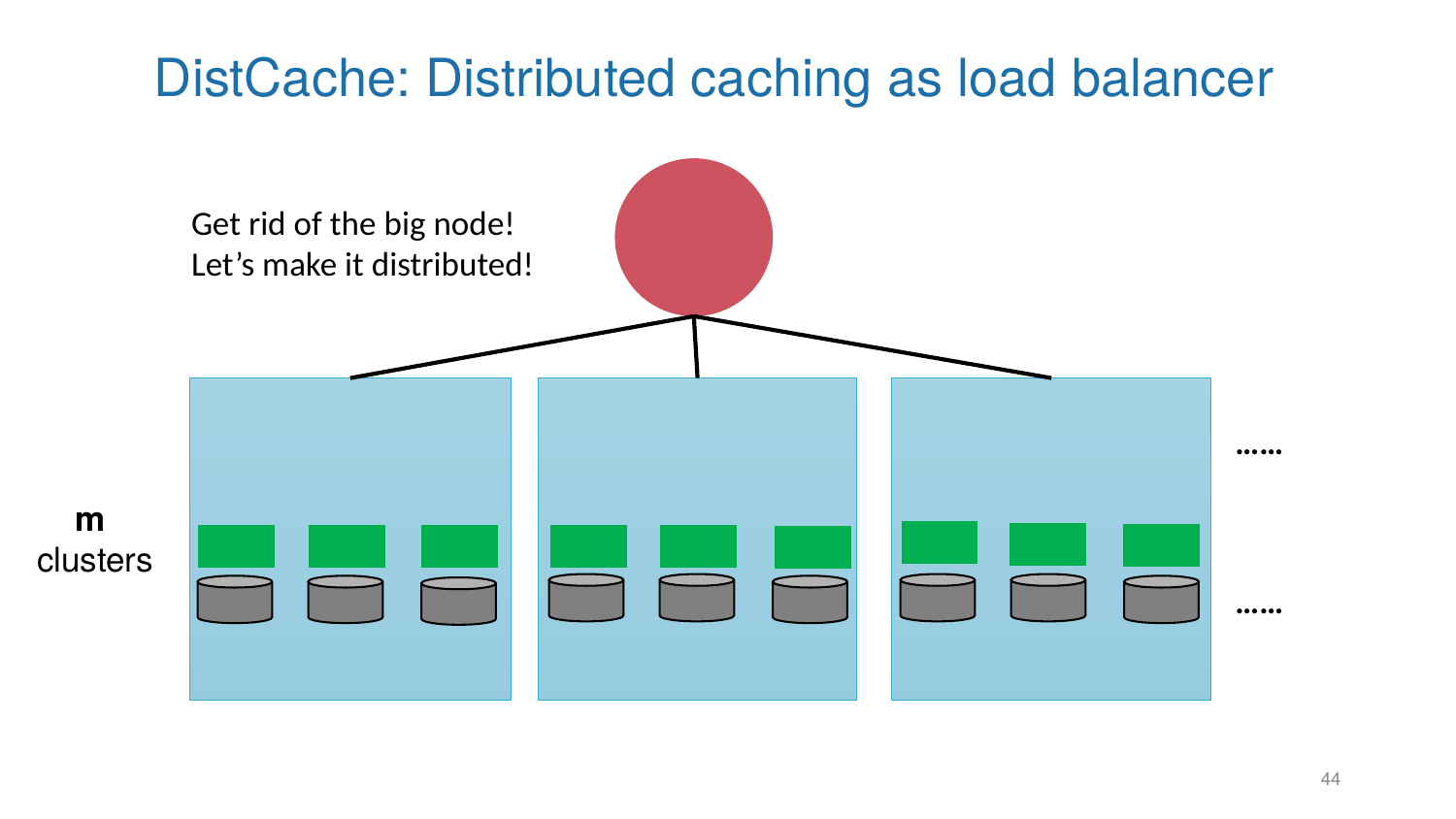

# DistCache: Distributed caching as load balancer

Get rid of the big node!
Let’s make it distributed!

……
m
clusters

……

44